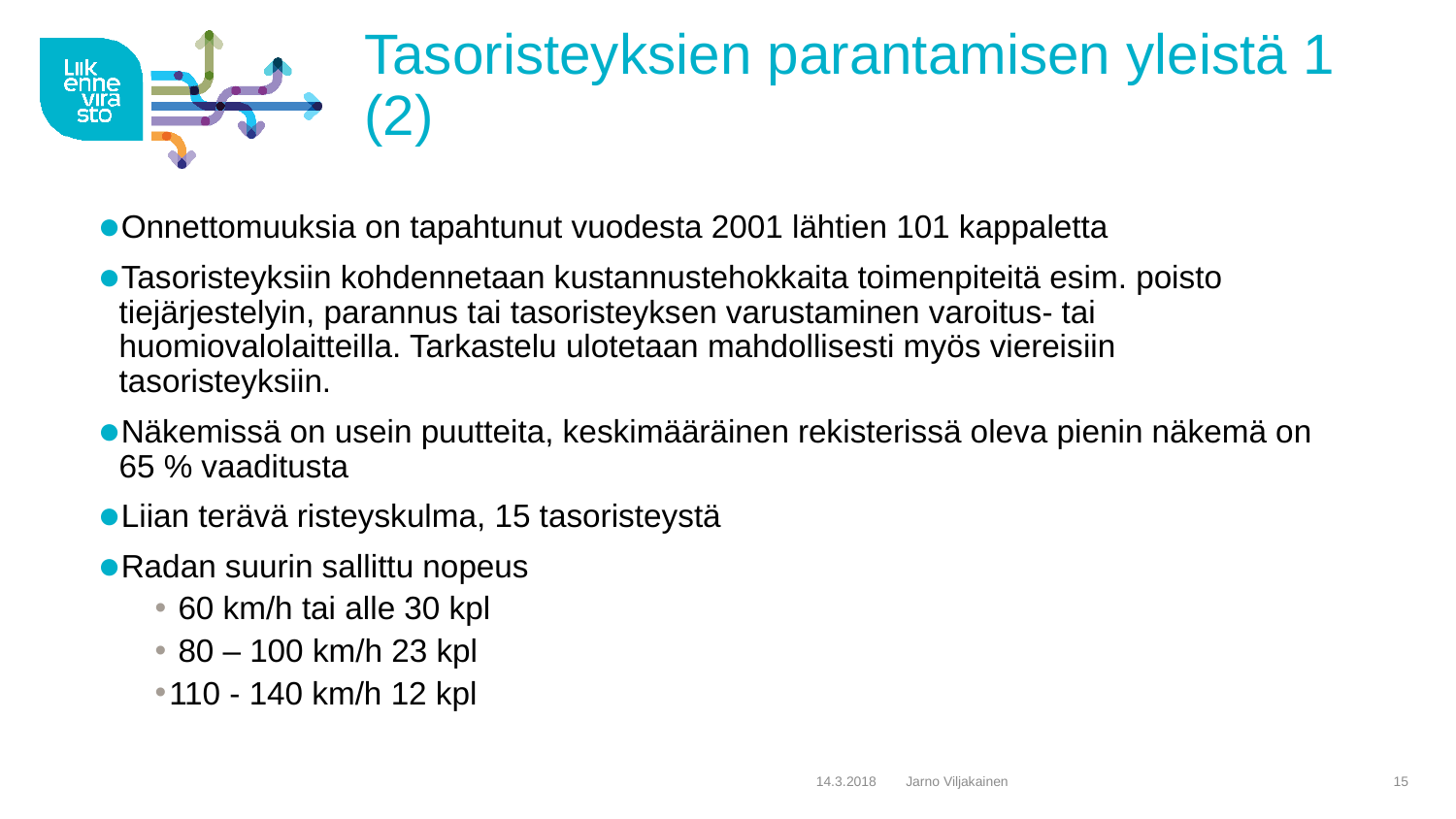

# Tasoristeyksien parantamisen yleistä 1 (2)
Onnettomuuksia on tapahtunut vuodesta 2001 lähtien 101 kappaletta
Tasoristeyksiin kohdennetaan kustannustehokkaita toimenpiteitä esim. poisto tiejärjestelyin, parannus tai tasoristeyksen varustaminen varoitus- tai huomiovalolaitteilla. Tarkastelu ulotetaan mahdollisesti myös viereisiin tasoristeyksiin.
Näkemissä on usein puutteita, keskimääräinen rekisterissä oleva pienin näkemä on 65 % vaaditusta
Liian terävä risteyskulma, 15 tasoristeystä
Radan suurin sallittu nopeus
 60 km/h tai alle 30 kpl
 80 – 100 km/h 23 kpl
110 - 140 km/h 12 kpl

14.3.2018
Jarno Viljakainen
15